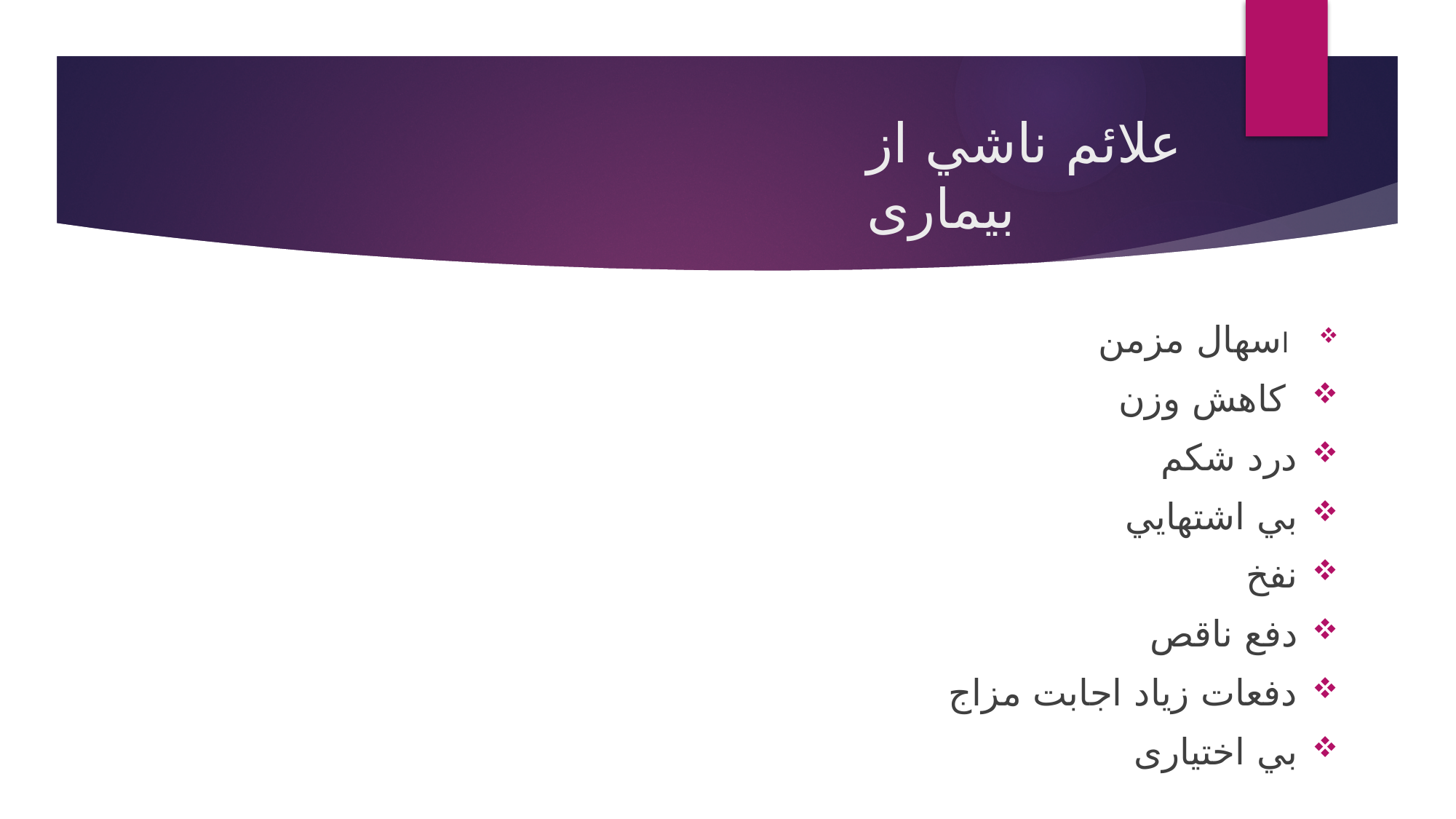

# علائم ناشي از بیماری
 اسهال مزمن
 كاهش وزن
درد شکم
بي اشتهايي
نفخ
دفع ناقص
دفعات زياد اجابت مزاج
بي اختياری